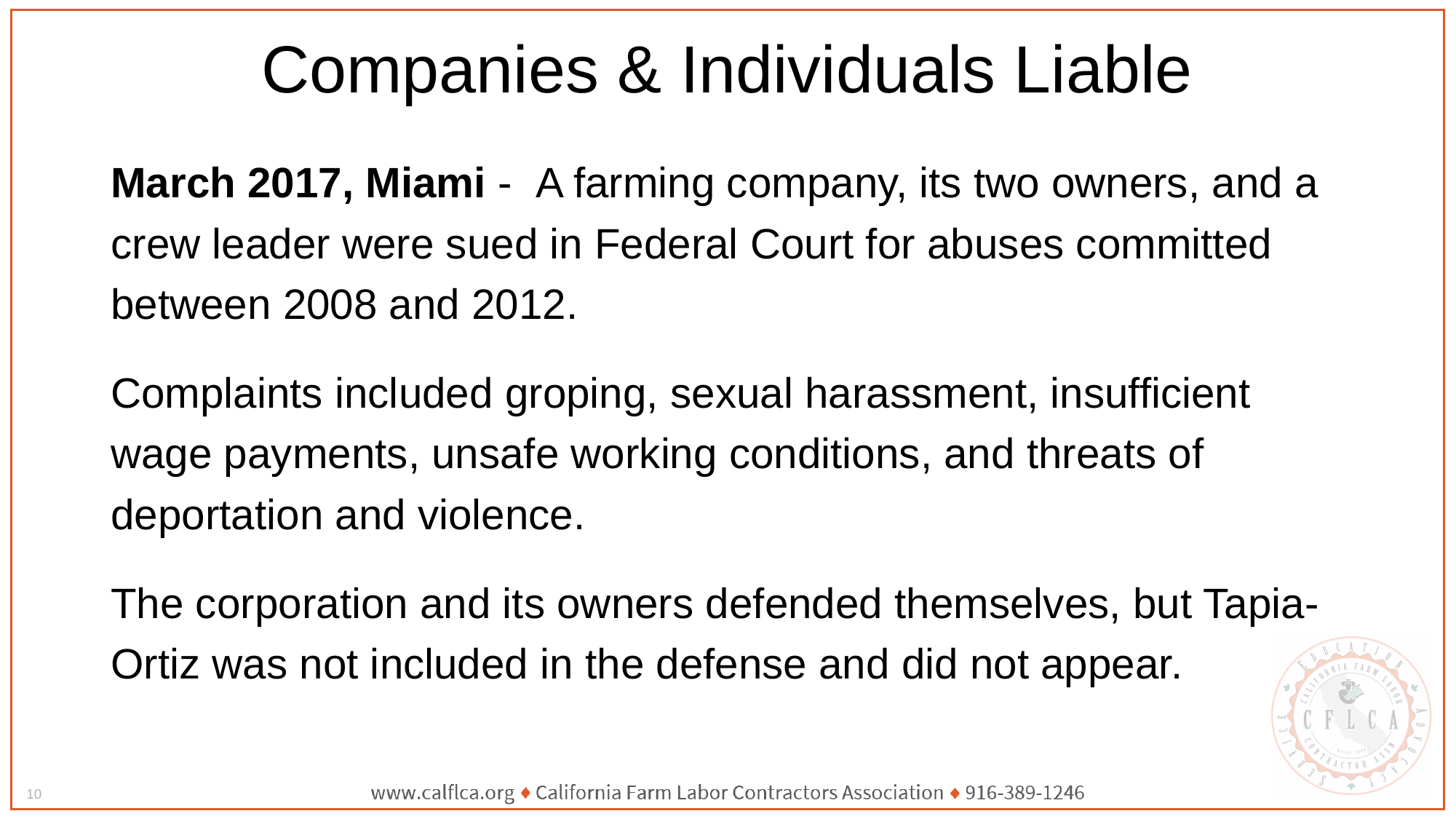

Companies & Individuals Liable
March 2017, Miami -  A farming company, its two owners, and a crew leader were sued in Federal Court for abuses committed between 2008 and 2012.
Complaints included groping, sexual harassment, insufficient wage payments, unsafe working conditions, and threats of deportation and violence.
The corporation and its owners defended themselves, but Tapia-Ortiz was not included in the defense and did not appear.
10